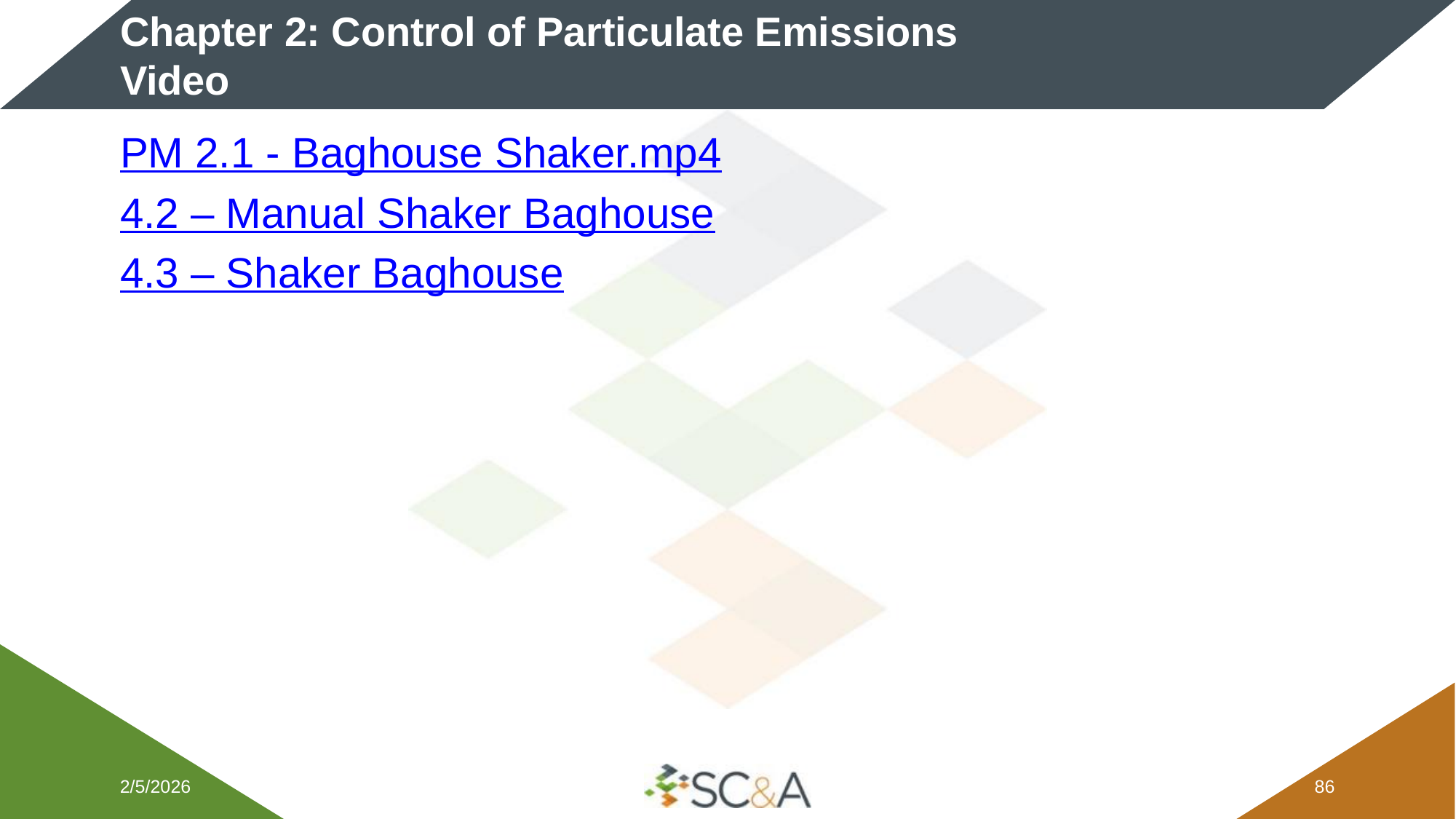

# Chapter 2: Control of Particulate Emissions Video
PM 2.1 - Baghouse Shaker.mp4
4.2 – Manual Shaker Baghouse
4.3 – Shaker Baghouse

2/5/2026
86